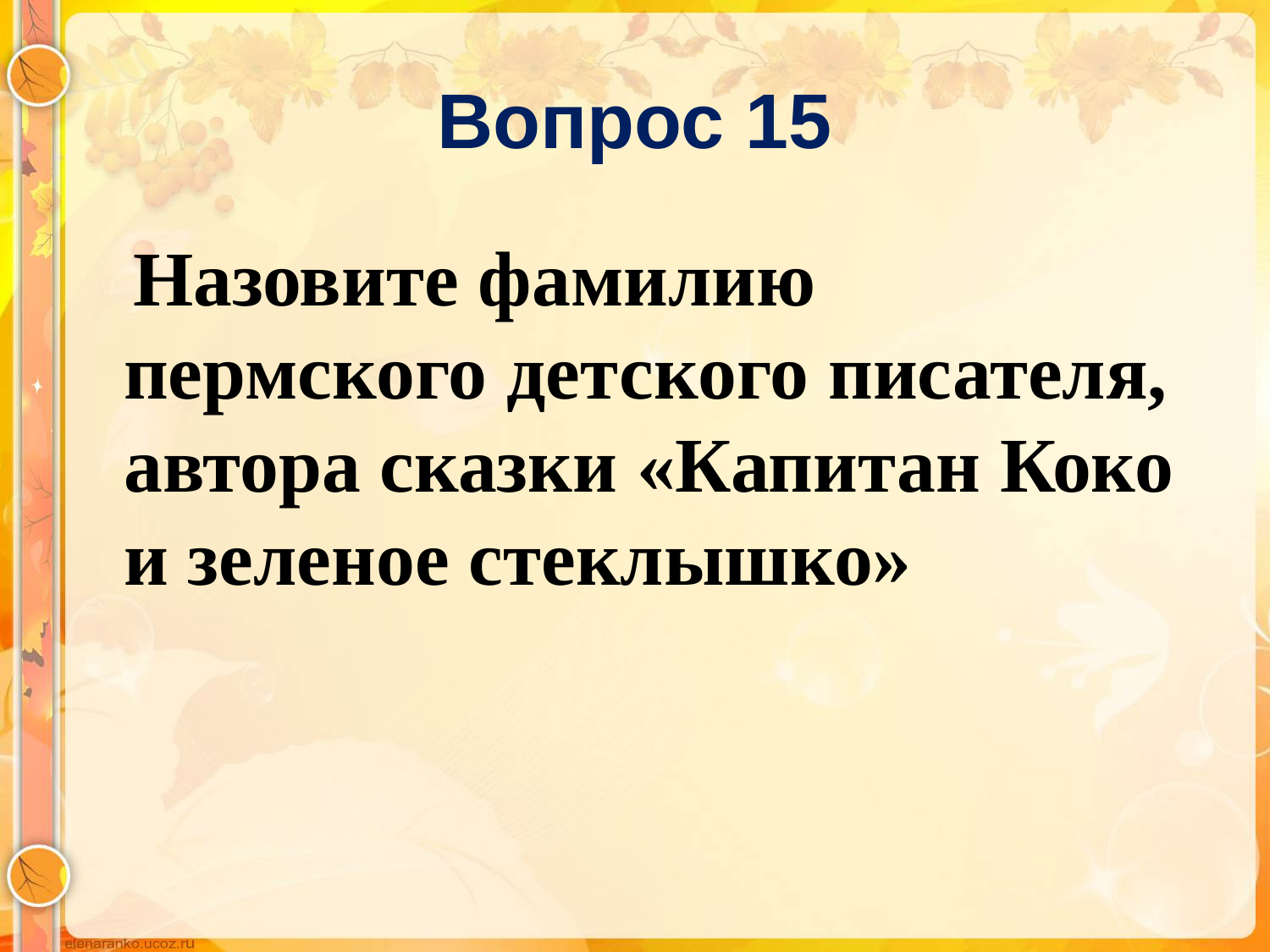

# Вопрос 15
    Назовите фамилию пермского детского писателя, автора сказки «Капитан Коко и зеленое стеклышко»